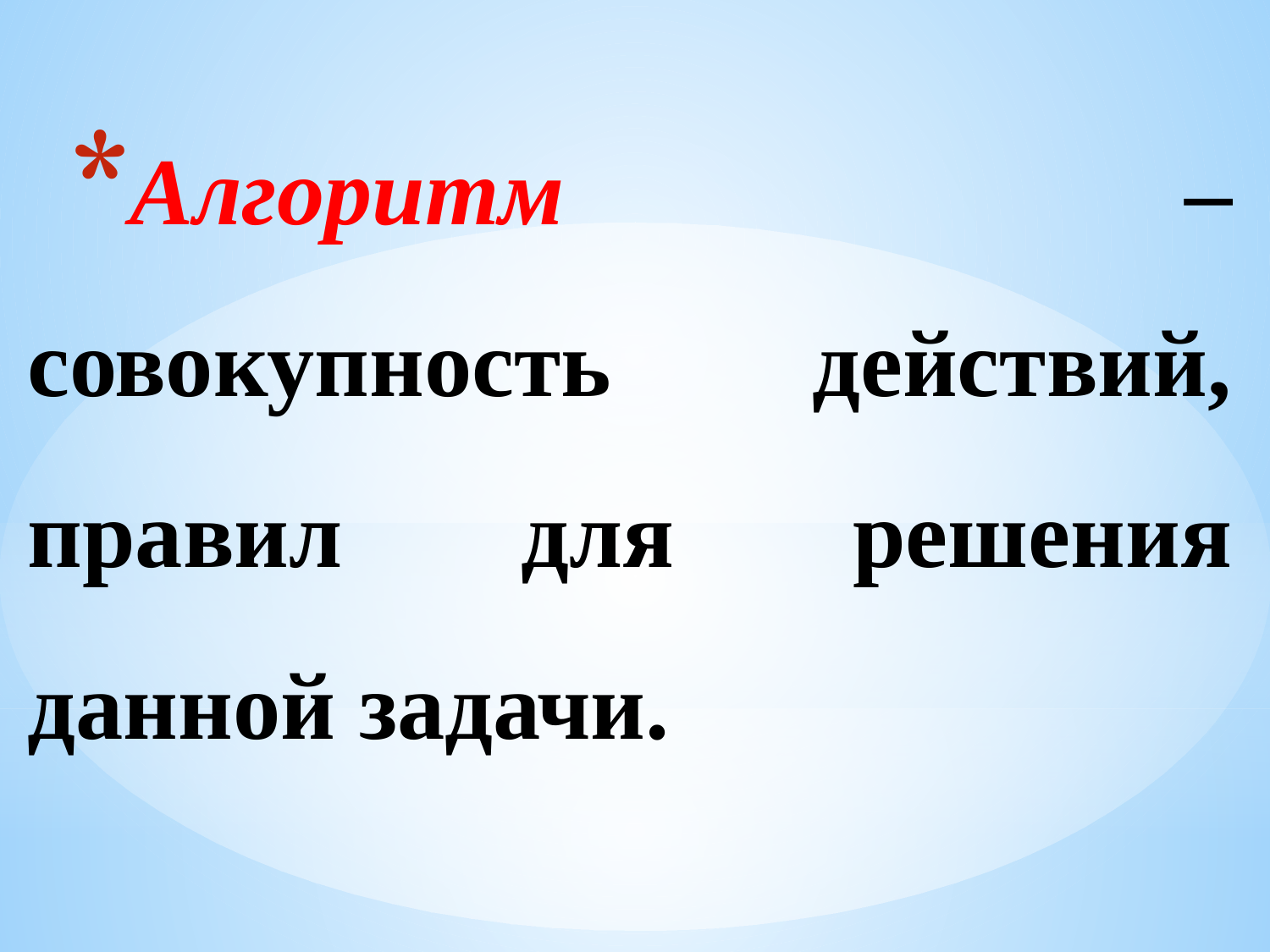

# Алгоритм – совокупность действий, правил для решения данной задачи.